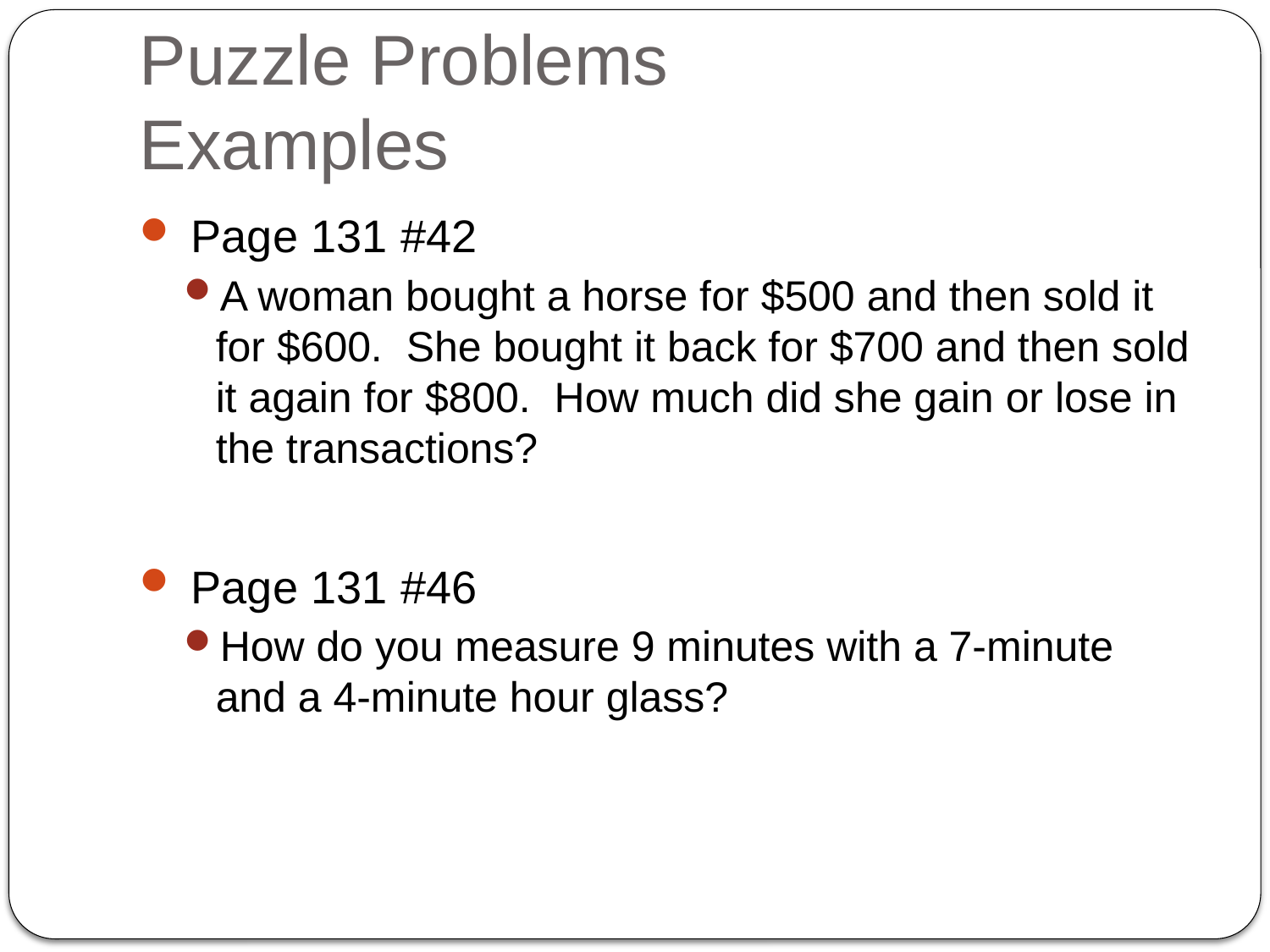

# Puzzle Problems Examples
 Page 131 #42
A woman bought a horse for $500 and then sold it for $600.  She bought it back for $700 and then sold it again for $800.  How much did she gain or lose in the transactions?

 Page 131 #46
How do you measure 9 minutes with a 7-minute and a 4-minute hour glass?